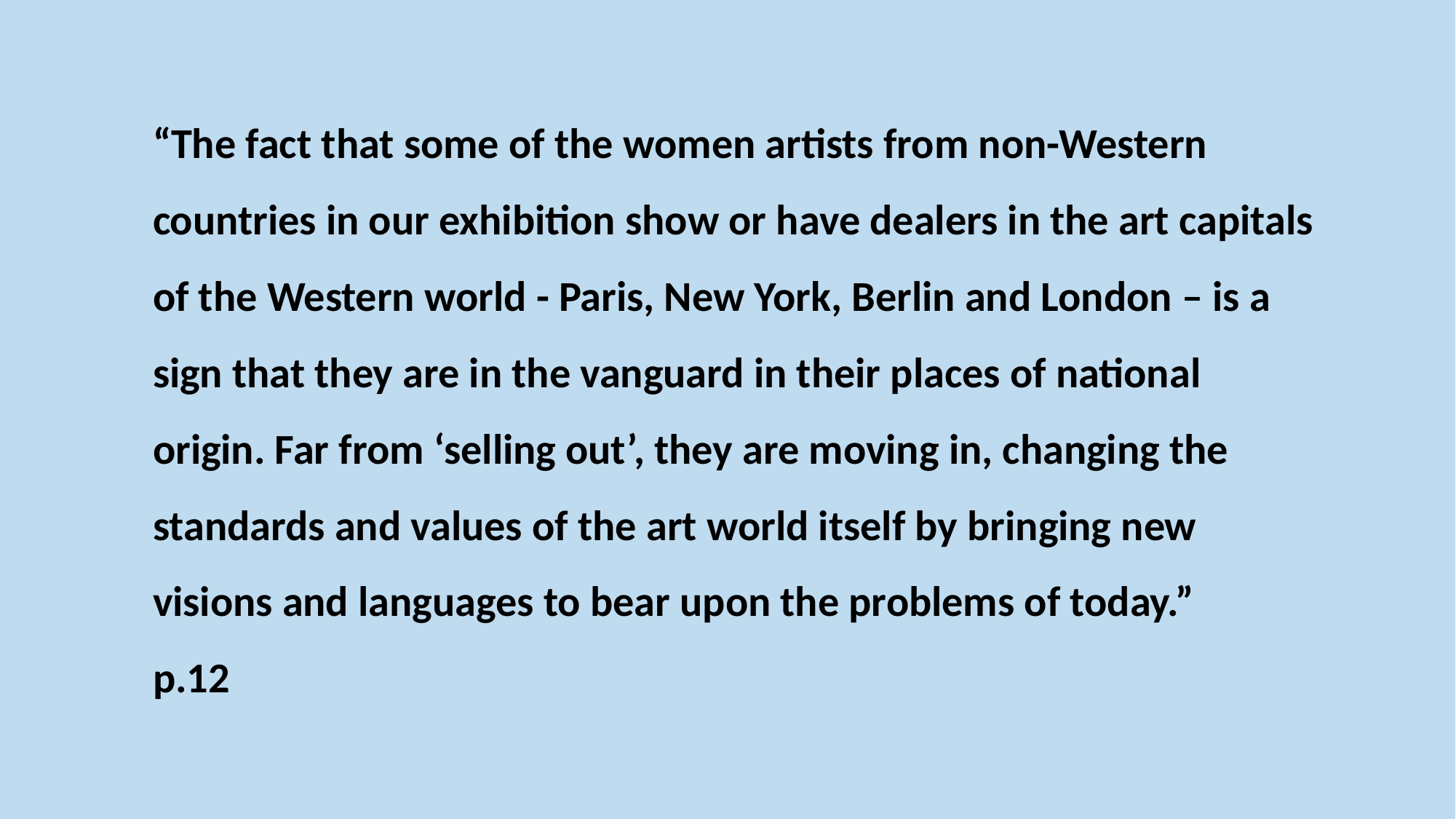

“The fact that some of the women artists from non-Western countries in our exhibition show or have dealers in the art capitals of the Western world - Paris, New York, Berlin and London – is a sign that they are in the vanguard in their places of national origin. Far from ‘selling out’, they are moving in, changing the standards and values of the art world itself by bringing new visions and languages to bear upon the problems of today.”
p.12